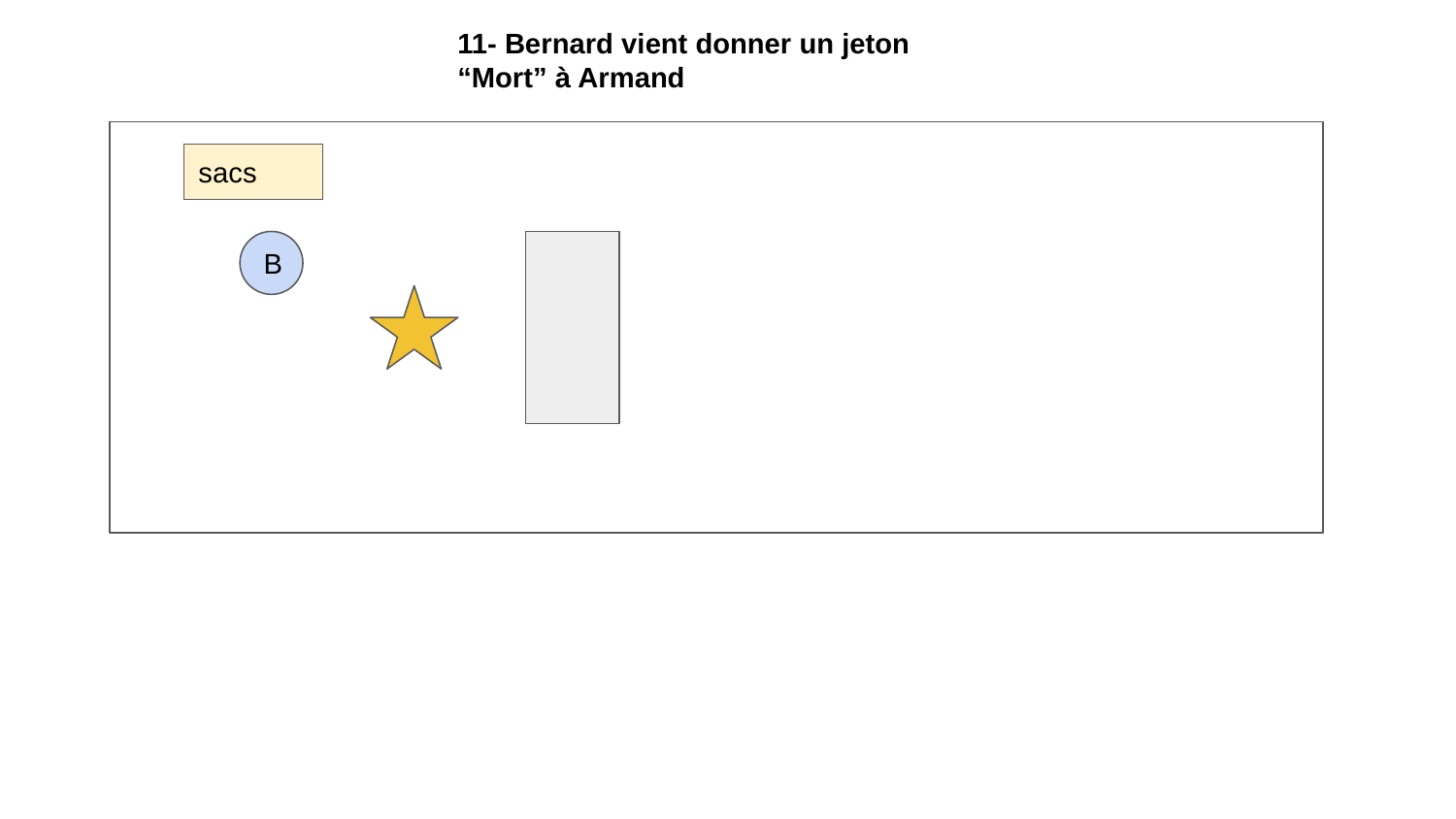

11- Bernard vient donner un jeton “Mort” à Armand

sacs
B